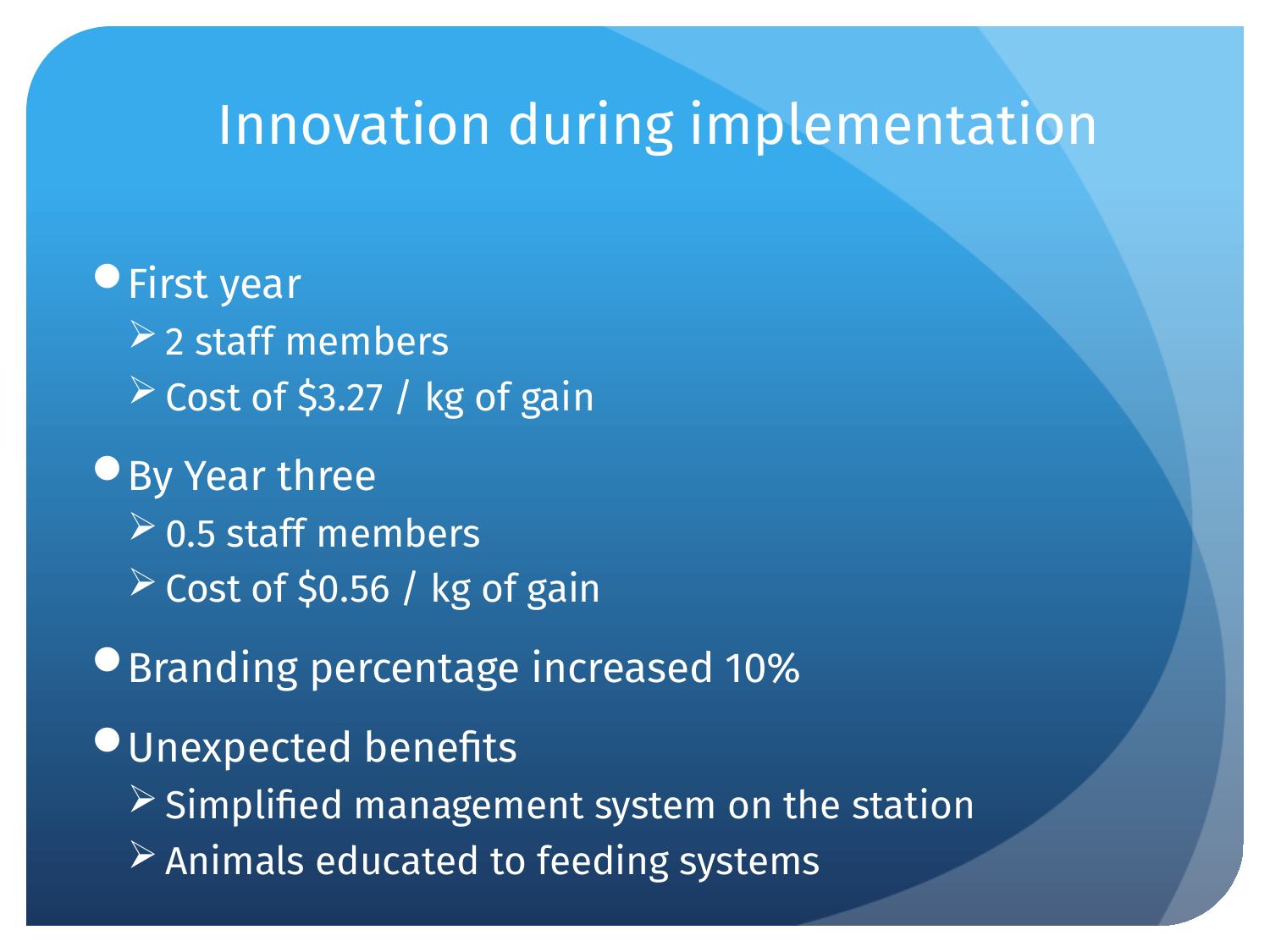

Innovation during implementation
First year
2 staff members
Cost of $3.27 / kg of gain
By Year three
0.5 staff members
Cost of $0.56 / kg of gain
Branding percentage increased 10%
Unexpected benefits
Simplified management system on the station
Animals educated to feeding systems